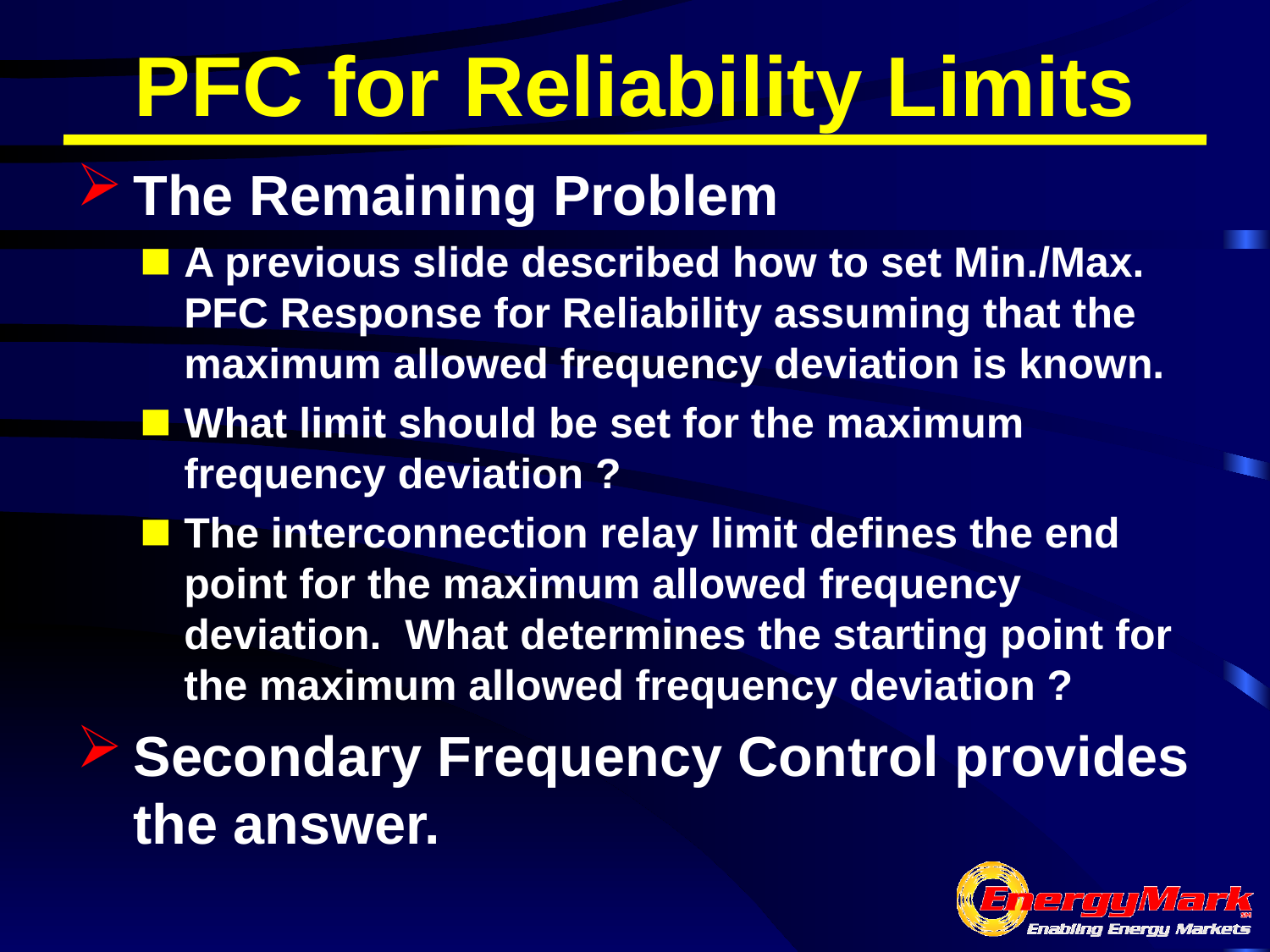

# PFC for Reliability Limits
The Remaining Problem
A previous slide described how to set Min./Max. PFC Response for Reliability assuming that the maximum allowed frequency deviation is known.
What limit should be set for the maximum frequency deviation ?
The interconnection relay limit defines the end point for the maximum allowed frequency deviation.  What determines the starting point for the maximum allowed frequency deviation ?
Secondary Frequency Control provides the answer.